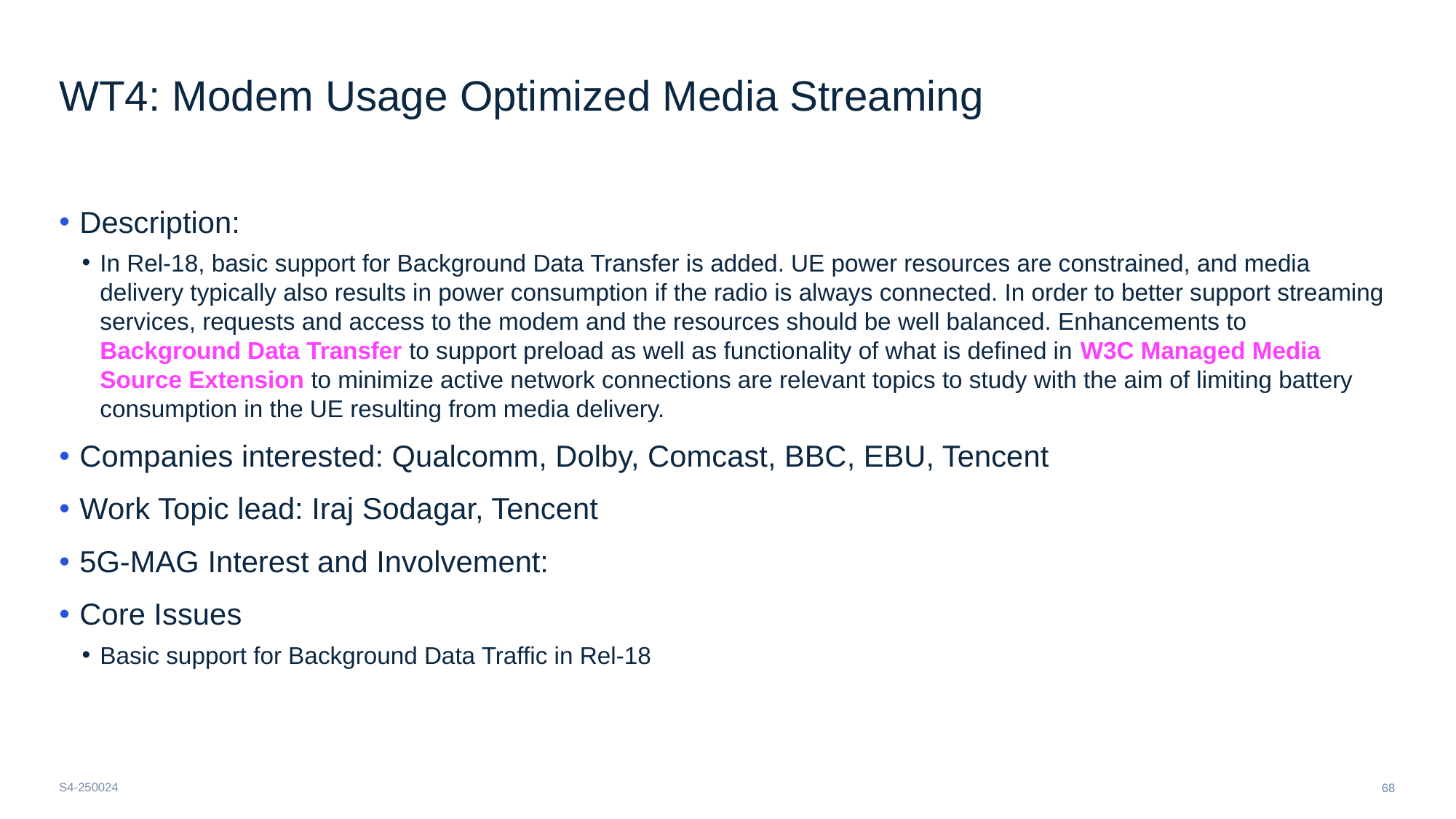

# WT4: Modem Usage Optimized Media Streaming

Description:
In Rel-18, basic support for Background Data Transfer is added. UE power resources are constrained, and media delivery typically also results in power consumption if the radio is always connected. In order to better support streaming services, requests and access to the modem and the resources should be well balanced. Enhancements to Background Data Transfer to support preload as well as functionality of what is defined in W3C Managed Media Source Extension to minimize active network connections are relevant topics to study with the aim of limiting battery consumption in the UE resulting from media delivery.
Companies interested: Qualcomm, Dolby, Comcast, BBC, EBU, Tencent
Work Topic lead: Iraj Sodagar, Tencent
5G-MAG Interest and Involvement:
Core Issues
Basic support for Background Data Traffic in Rel-18
S4-250024